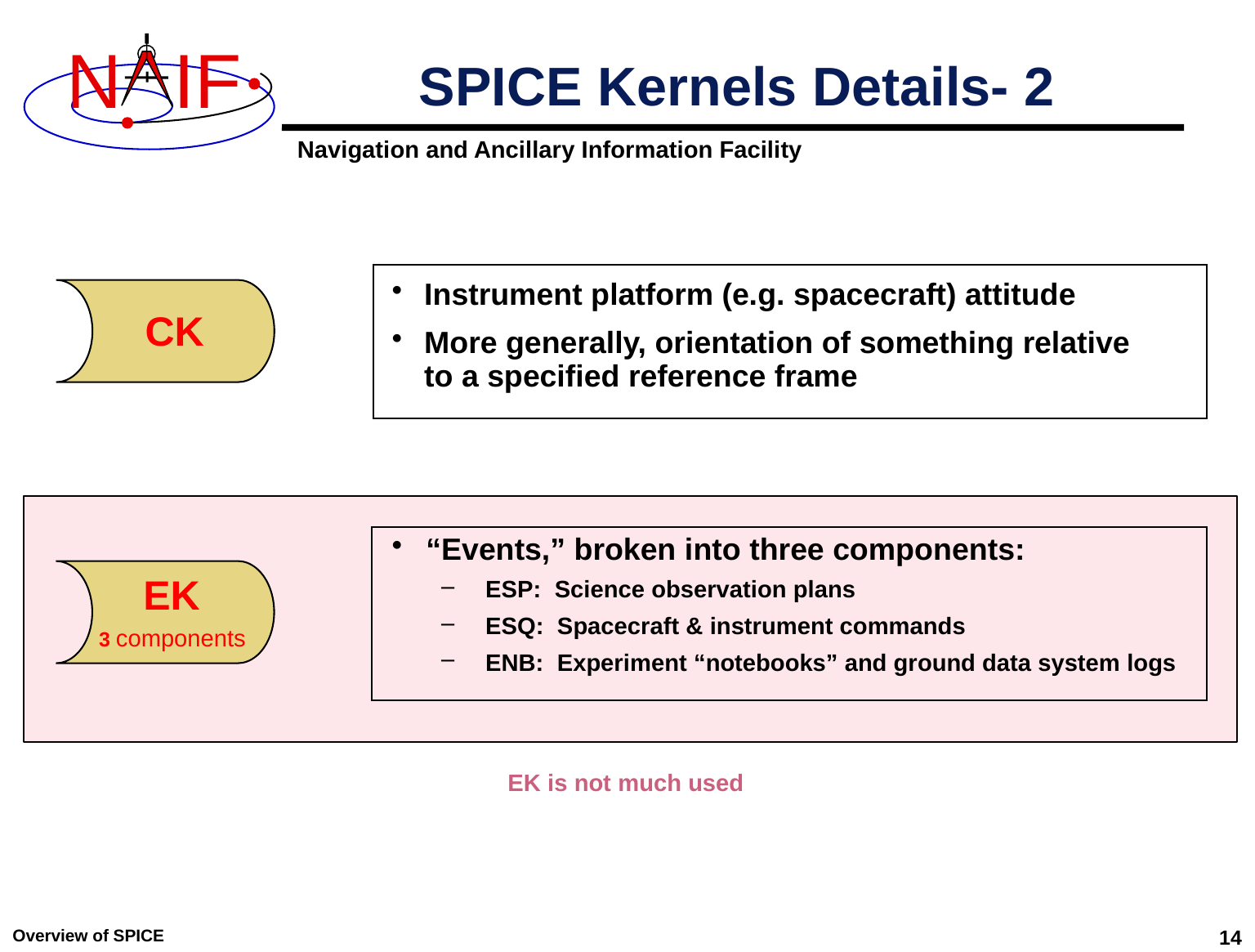

# SPICE Kernels Details- 2

Instrument platform (e.g. spacecraft) attitude
More generally, orientation of something relative to a specified reference frame

CK

“Events,” broken into three components:
ESP:  Science observation plans
ESQ:  Spacecraft & instrument commands
ENB:  Experiment “notebooks” and ground data system logs

EK
3 components
EK is not much used
Overview of SPICE
14